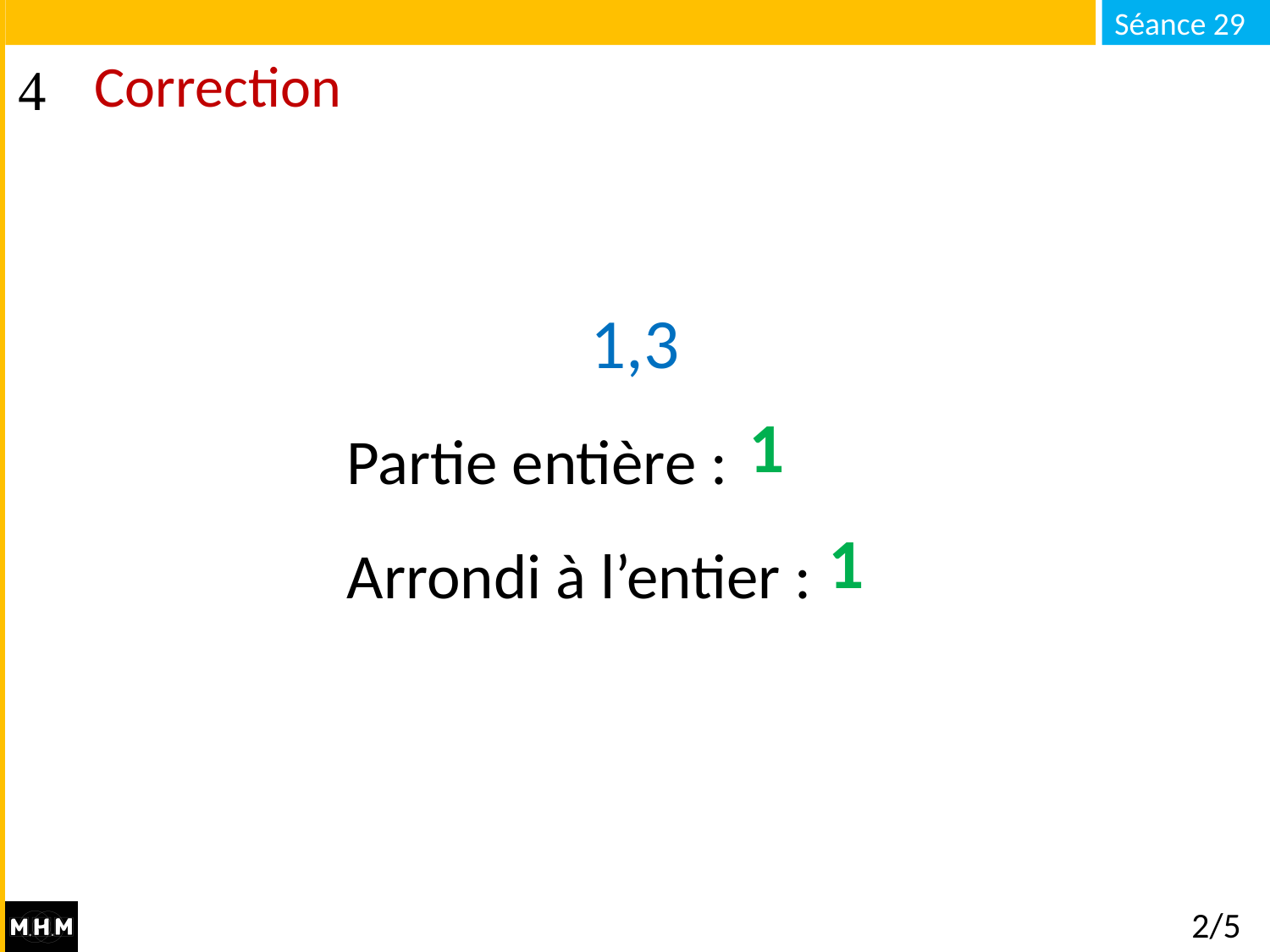

# Correction
1,3
Partie entière : …
Arrondi à l’entier : …
1
1
2/5